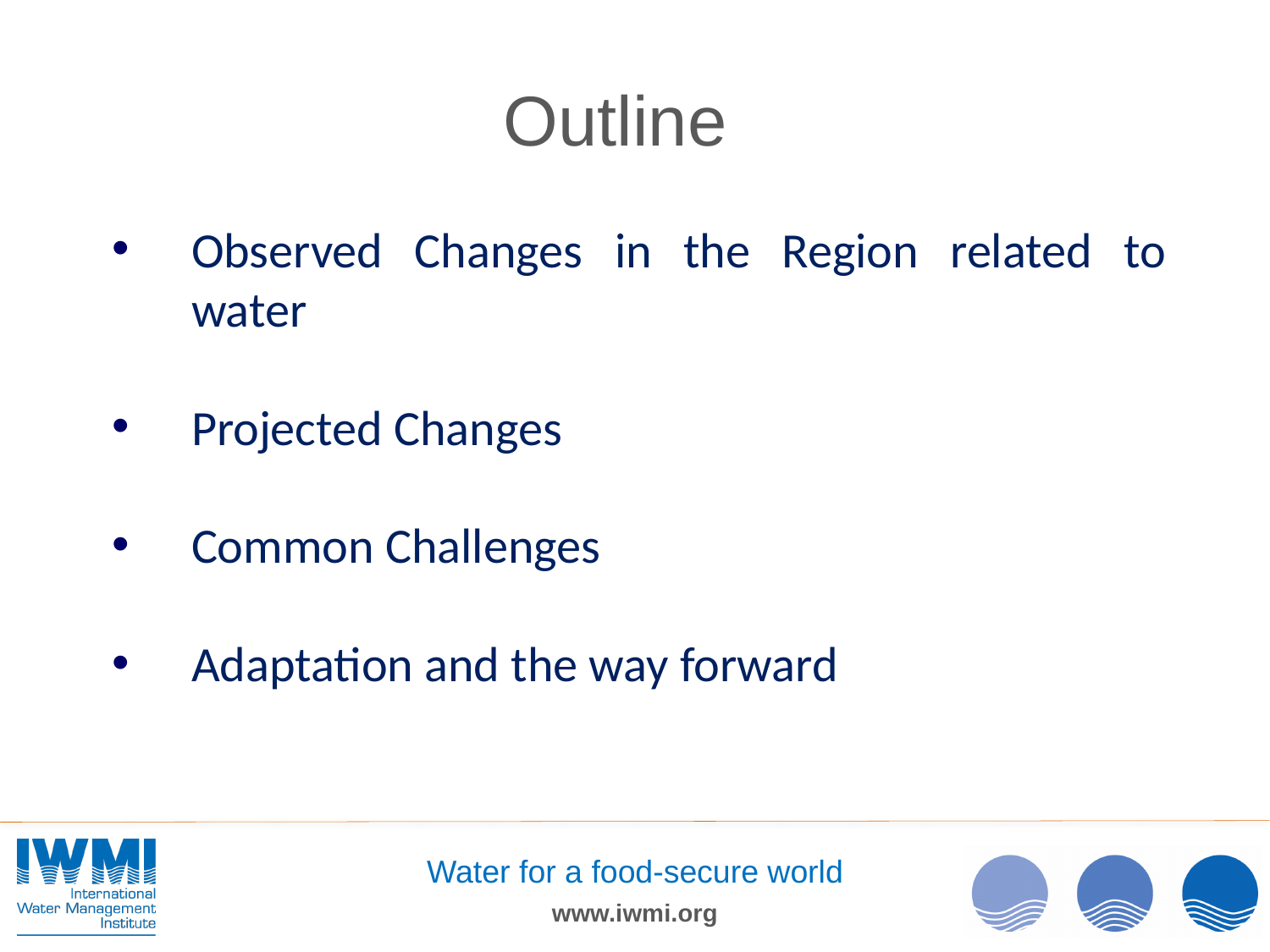

# Outline
Observed Changes in the Region related to water

Projected Changes

Common Challenges

Adaptation and the way forward